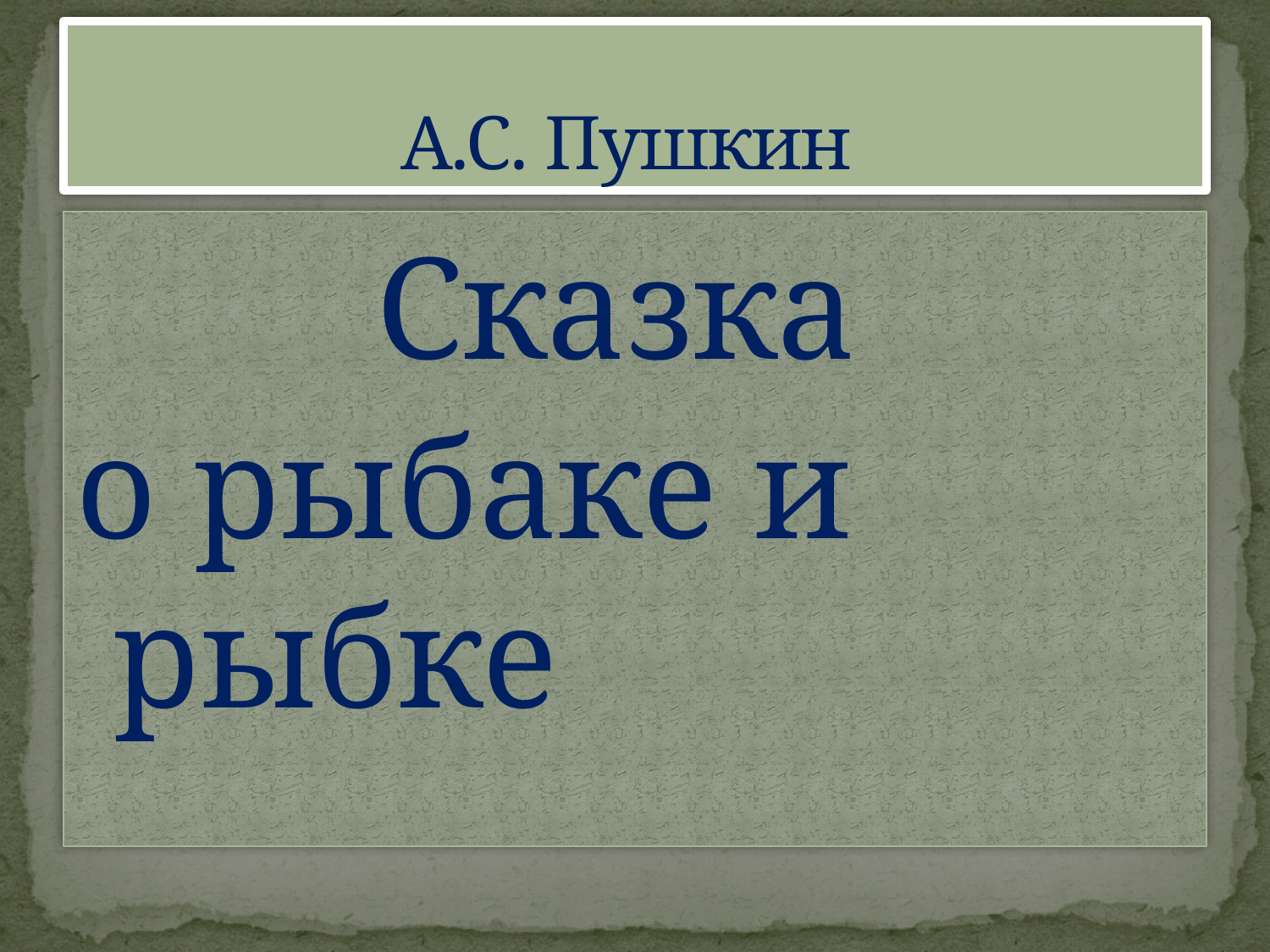

# А.С. Пушкин
Сказка
о рыбаке и рыбке